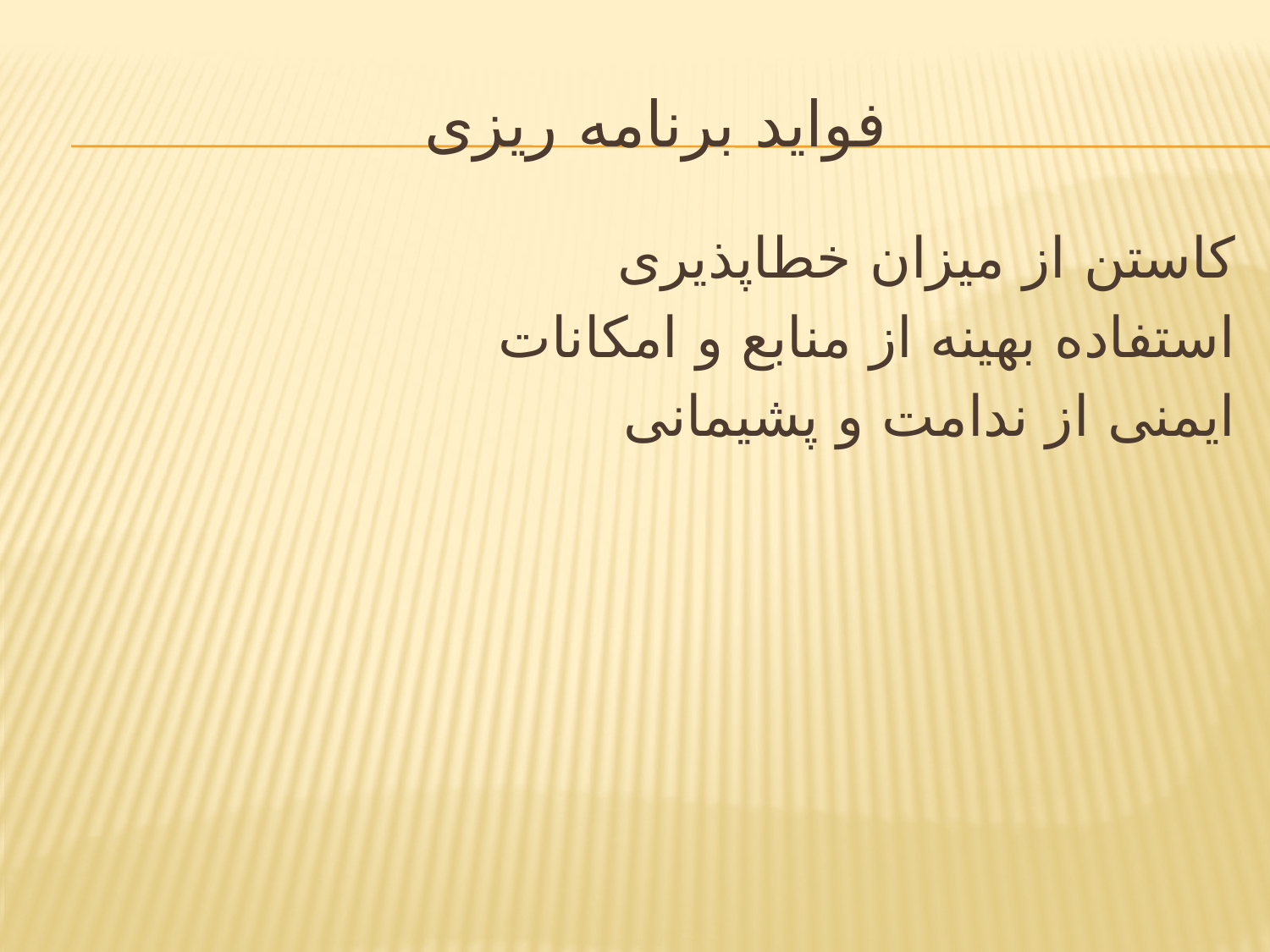

# فوايد برنامه ريزى
كاستن از ميزان خطاپذيرى
استفاده بهينه از منابع و امكانات
ايمنى از ندامت و پشيمانى